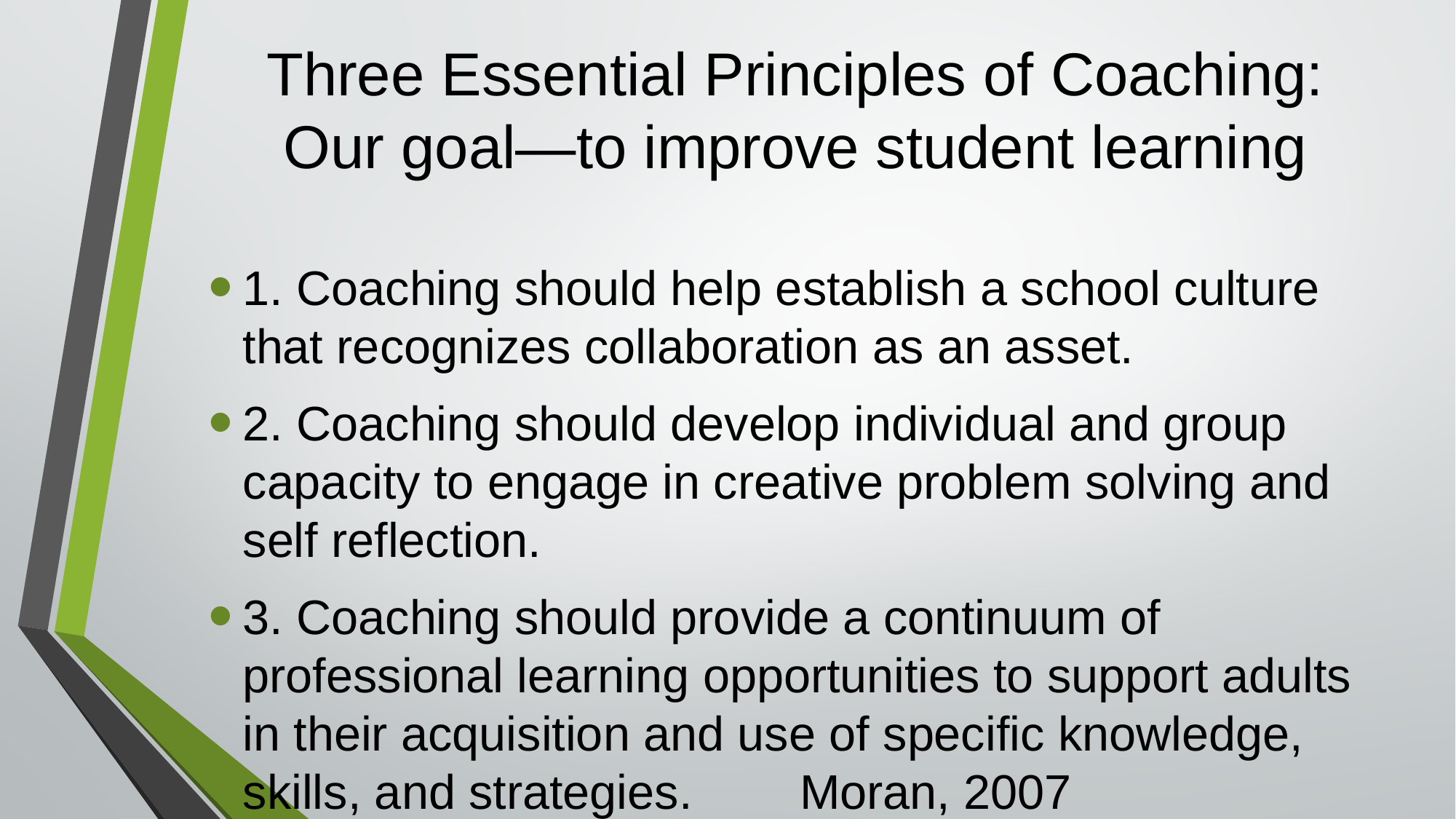

# Three Essential Principles of Coaching: Our goal—to improve student learning
1. Coaching should help establish a school culture that recognizes collaboration as an asset.
2. Coaching should develop individual and group capacity to engage in creative problem solving and self reflection.
3. Coaching should provide a continuum of professional learning opportunities to support adults in their acquisition and use of specific knowledge, skills, and strategies.        Moran, 2007